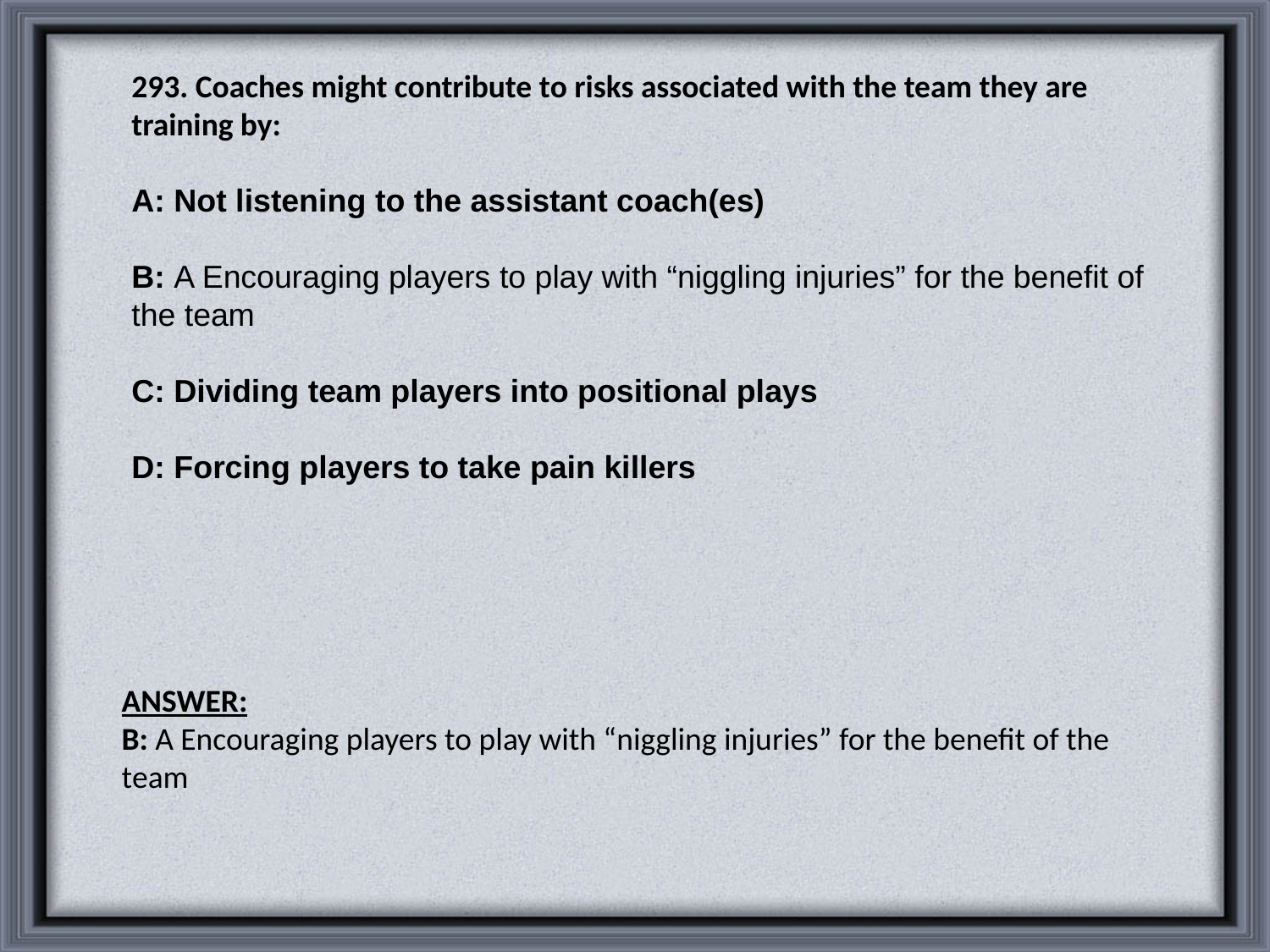

293. Coaches might contribute to risks associated with the team they are training by:

A: Not listening to the assistant coach(es)

B: A Encouraging players to play with “niggling injuries” for the benefit of the team

C: Dividing team players into positional plays

D: Forcing players to take pain killers

ANSWER:
B: A Encouraging players to play with “niggling injuries” for the benefit of the team